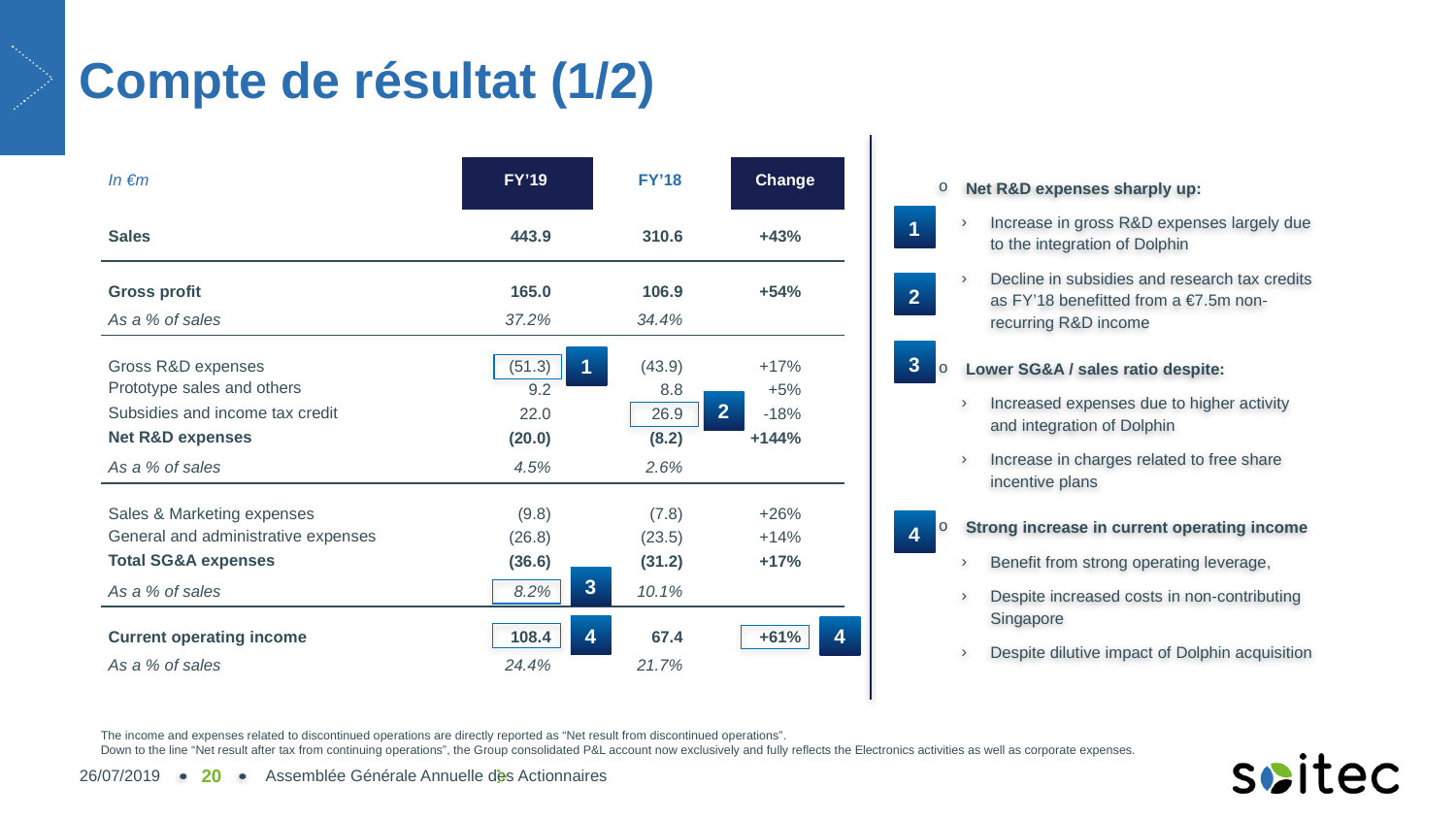

# Compte de résultat (1/2)
| In €m | FY’19 | FY’18 | Change |
| --- | --- | --- | --- |
| Sales | 443.9 | 310.6 | +43% |
| Gross profit | 165.0 | 106.9 | +54% |
| As a % of sales | 37.2% | 34.4% |  |
| Gross R&D expenses | (51.3) | (43.9) | +17% |
| Prototype sales and others | 9.2 | 8.8 | +5% |
| Subsidies and income tax credit | 22.0 | 26.9 | -18% |
| Net R&D expenses | (20.0) | (8.2) | +144% |
| As a % of sales | 4.5% | 2.6% |  |
| Sales & Marketing expenses | (9.8) | (7.8) | +26% |
| General and administrative expenses | (26.8) | (23.5) | +14% |
| Total SG&A expenses | (36.6) | (31.2) | +17% |
| As a % of sales | 8.2% | 10.1% |  |
| Current operating income | 108.4 | 67.4 | +61% |
| As a % of sales | 24.4% | 21.7% |  |
Net R&D expenses sharply up:
Increase in gross R&D expenses largely due to the integration of Dolphin
Decline in subsidies and research tax credits as FY’18 benefitted from a €7.5m non-recurring R&D income
Lower SG&A / sales ratio despite:
Increased expenses due to higher activity and integration of Dolphin
Increase in charges related to free share incentive plans
Strong increase in current operating income
Benefit from strong operating leverage,
Despite increased costs in non-contributing Singapore
Despite dilutive impact of Dolphin acquisition
1
2
3
4
1

2

3

4
4

The income and expenses related to discontinued operations are directly reported as “Net result from discontinued operations”.
Down to the line “Net result after tax from continuing operations”, the Group consolidated P&L account now exclusively and fully reflects the Electronics activities as well as corporate expenses.

26/07/2019
20
Assemblée Générale Annuelle des Actionnaires